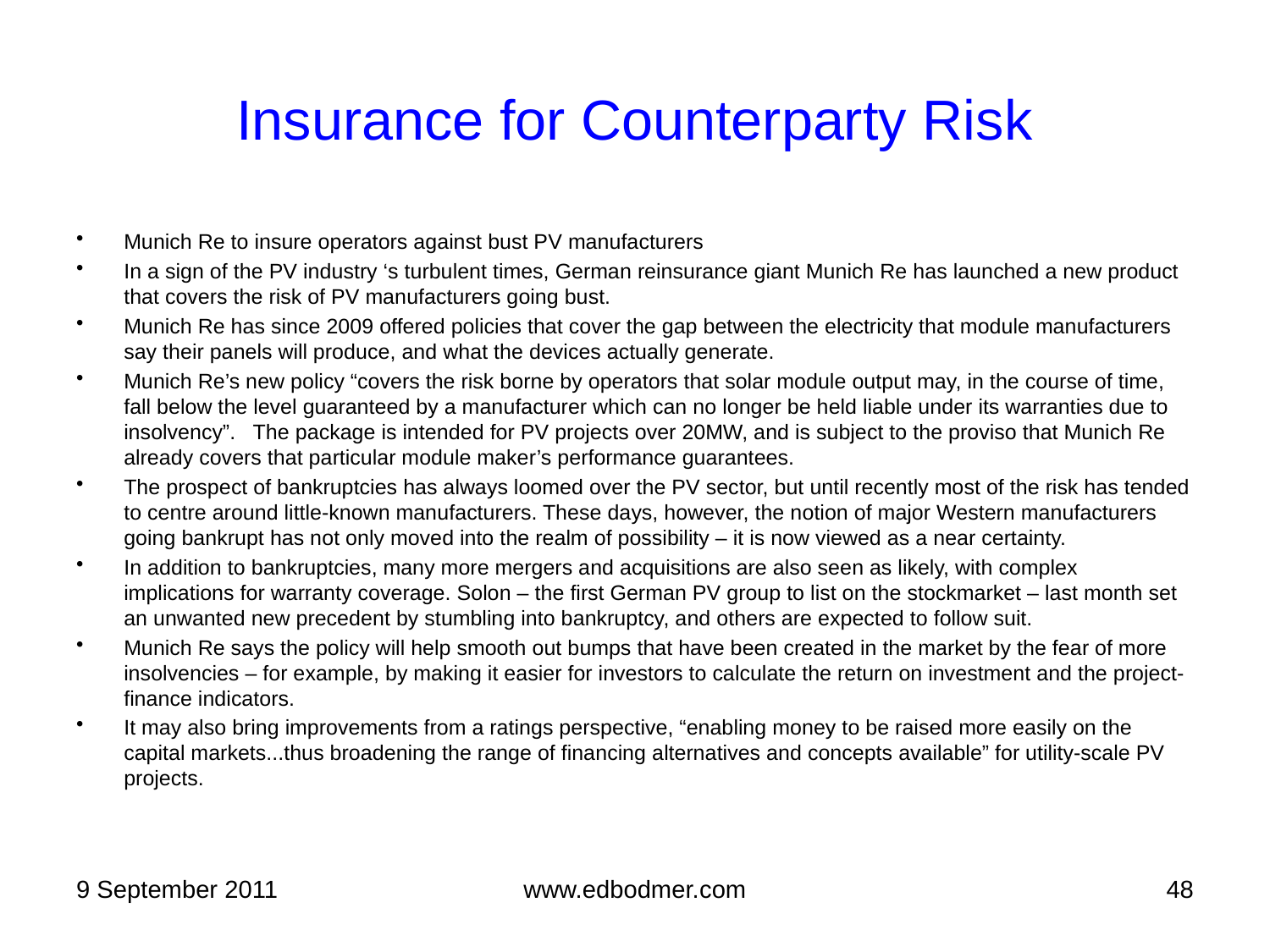

# Insurance for Counterparty Risk
Munich Re to insure operators against bust PV manufacturers
In a sign of the PV industry ‘s turbulent times, German reinsurance giant Munich Re has launched a new product that covers the risk of PV manufacturers going bust.
Munich Re has since 2009 offered policies that cover the gap between the electricity that module manufacturers say their panels will produce, and what the devices actually generate.
Munich Re’s new policy “covers the risk borne by operators that solar module output may, in the course of time, fall below the level guaranteed by a manufacturer which can no longer be held liable under its warranties due to insolvency”.   The package is intended for PV projects over 20MW, and is subject to the proviso that Munich Re already covers that particular module maker’s performance guarantees.
The prospect of bankruptcies has always loomed over the PV sector, but until recently most of the risk has tended to centre around little-known manufacturers. These days, however, the notion of major Western manufacturers going bankrupt has not only moved into the realm of possibility – it is now viewed as a near certainty.
In addition to bankruptcies, many more mergers and acquisitions are also seen as likely, with complex implications for warranty coverage. Solon – the first German PV group to list on the stockmarket – last month set an unwanted new precedent by stumbling into bankruptcy, and others are expected to follow suit.
Munich Re says the policy will help smooth out bumps that have been created in the market by the fear of more insolvencies – for example, by making it easier for investors to calculate the return on investment and the project-finance indicators.
It may also bring improvements from a ratings perspective, “enabling money to be raised more easily on the capital markets...thus broadening the range of financing alternatives and concepts available” for utility-scale PV projects.
9 September 2011
www.edbodmer.com
48